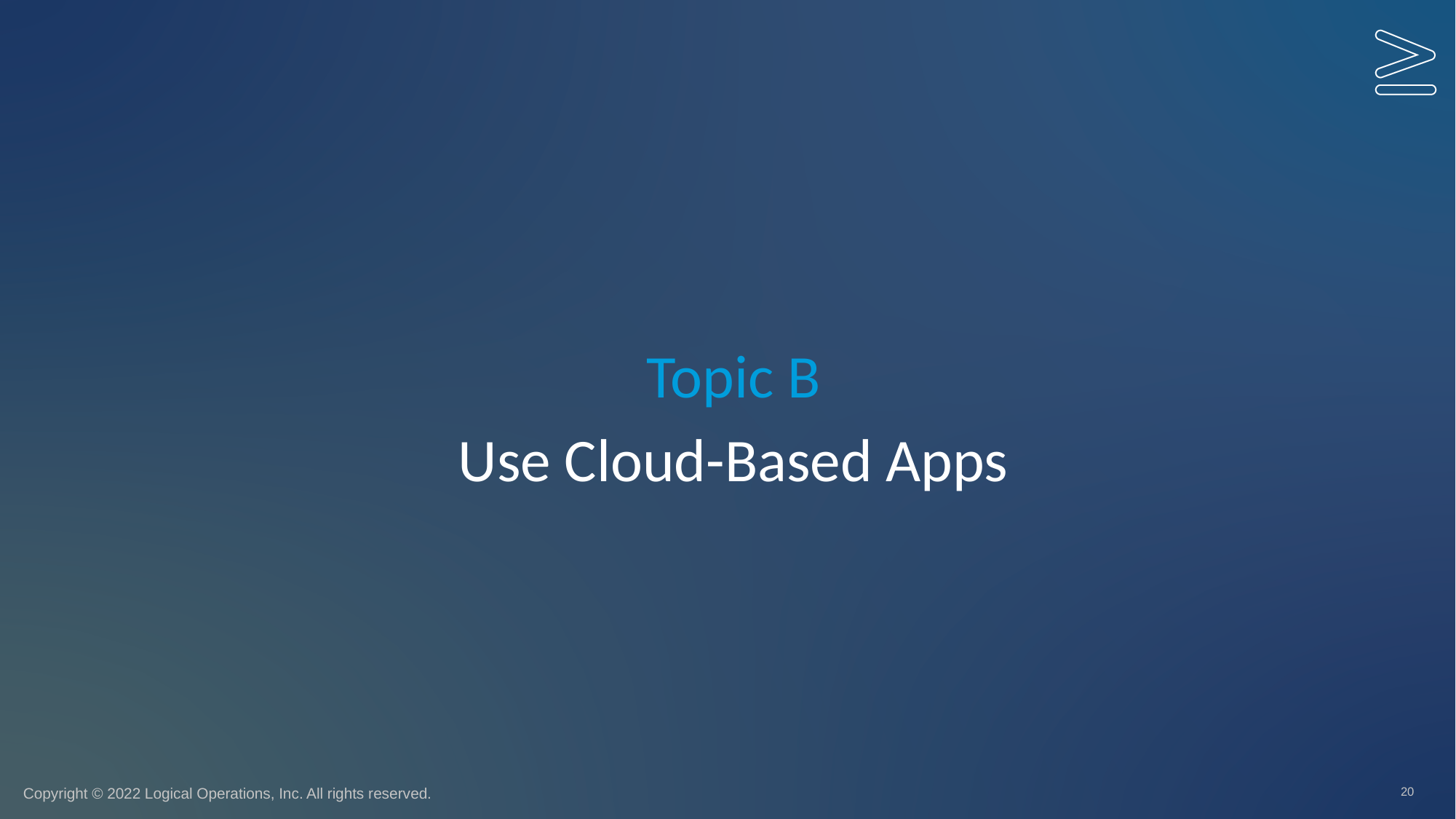

Topic B
# Use Cloud-Based Apps
20